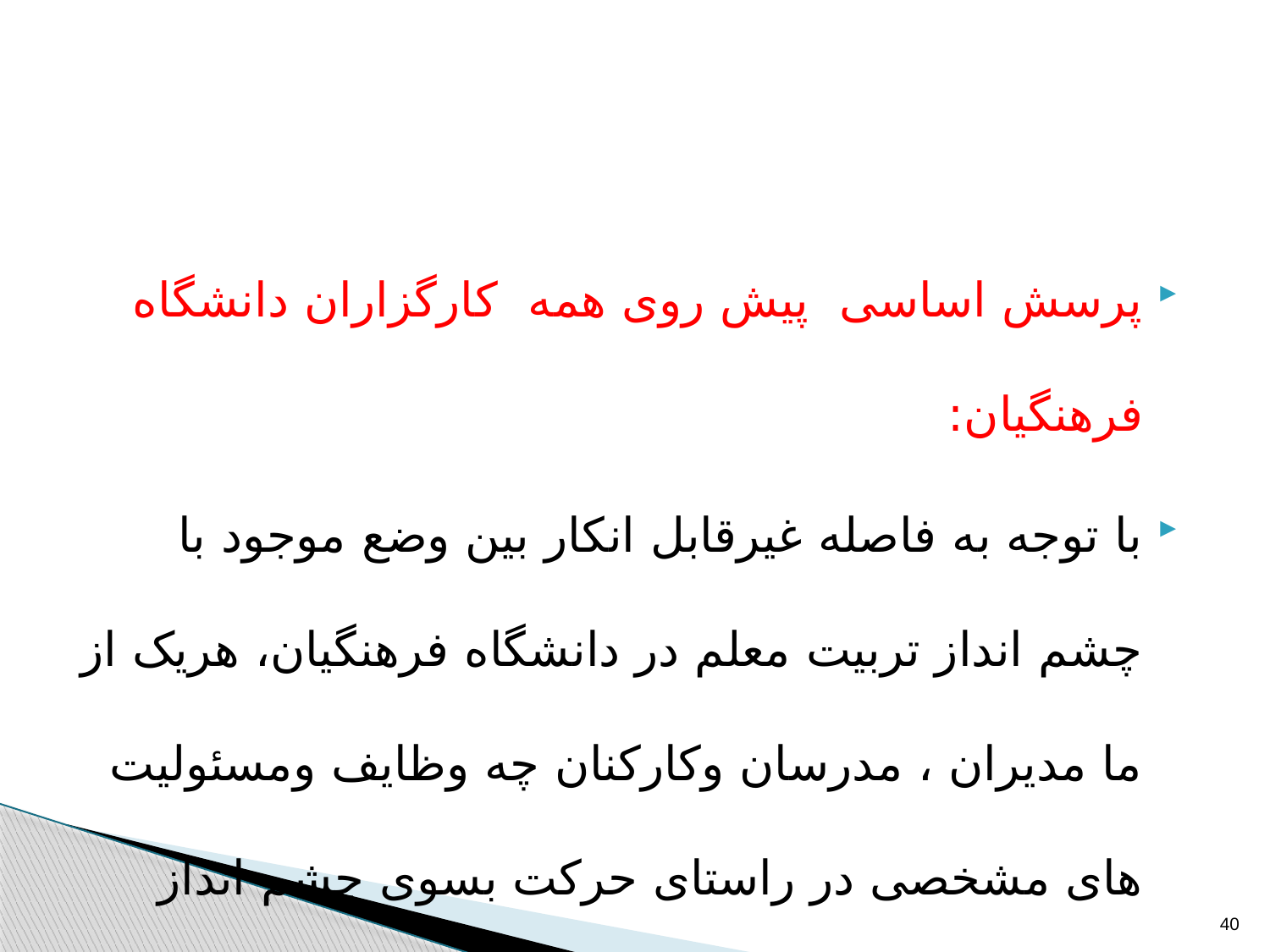

#
پرسش اساسی  پیش روی همه  کارگزاران دانشگاه فرهنگیان:
با توجه به فاصله غیرقابل انکار بین وضع موجود با چشم انداز تربیت معلم در دانشگاه فرهنگیان، هریک از ما مدیران ، مدرسان وکارکنان چه وظایف ومسئولیت های مشخصی در راستای حرکت بسوی چشم انداز مطلوب دانشگاه داریم؟
40